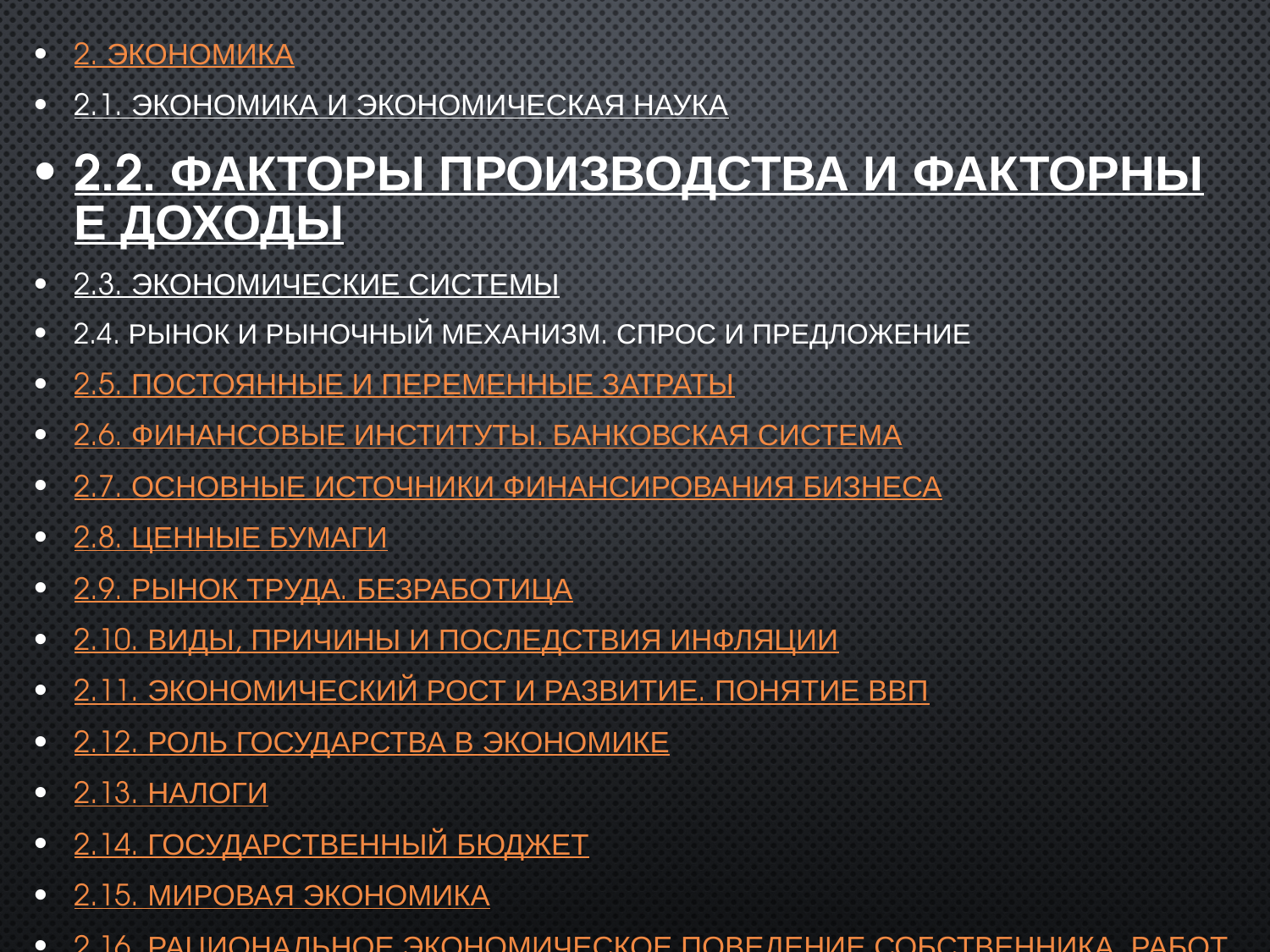

2. Экономика
2.1. Экономика и экономическая наука
2.2. Факторы производства и факторные доходы
2.3. Экономические системы
2.4. Рынок и рыночный механизм. Спрос и предложение
2.5. Постоянные и переменные затраты
2.6. Финансовые институты. Банковская система
2.7. Основные источники финансирования бизнеса
2.8. Ценные бумаги
2.9. Рынок труда. Безработица
2.10. Виды, причины и последствия инфляции
2.11. Экономический рост и развитие. Понятие ВВП
2.12. Роль государства в экономике
2.13. Налоги
2.14. Государственный бюджет
2.15. Мировая экономика
2.16. Рациональное экономическое поведение собственника, работника, потребителя, семьянина, гражданина